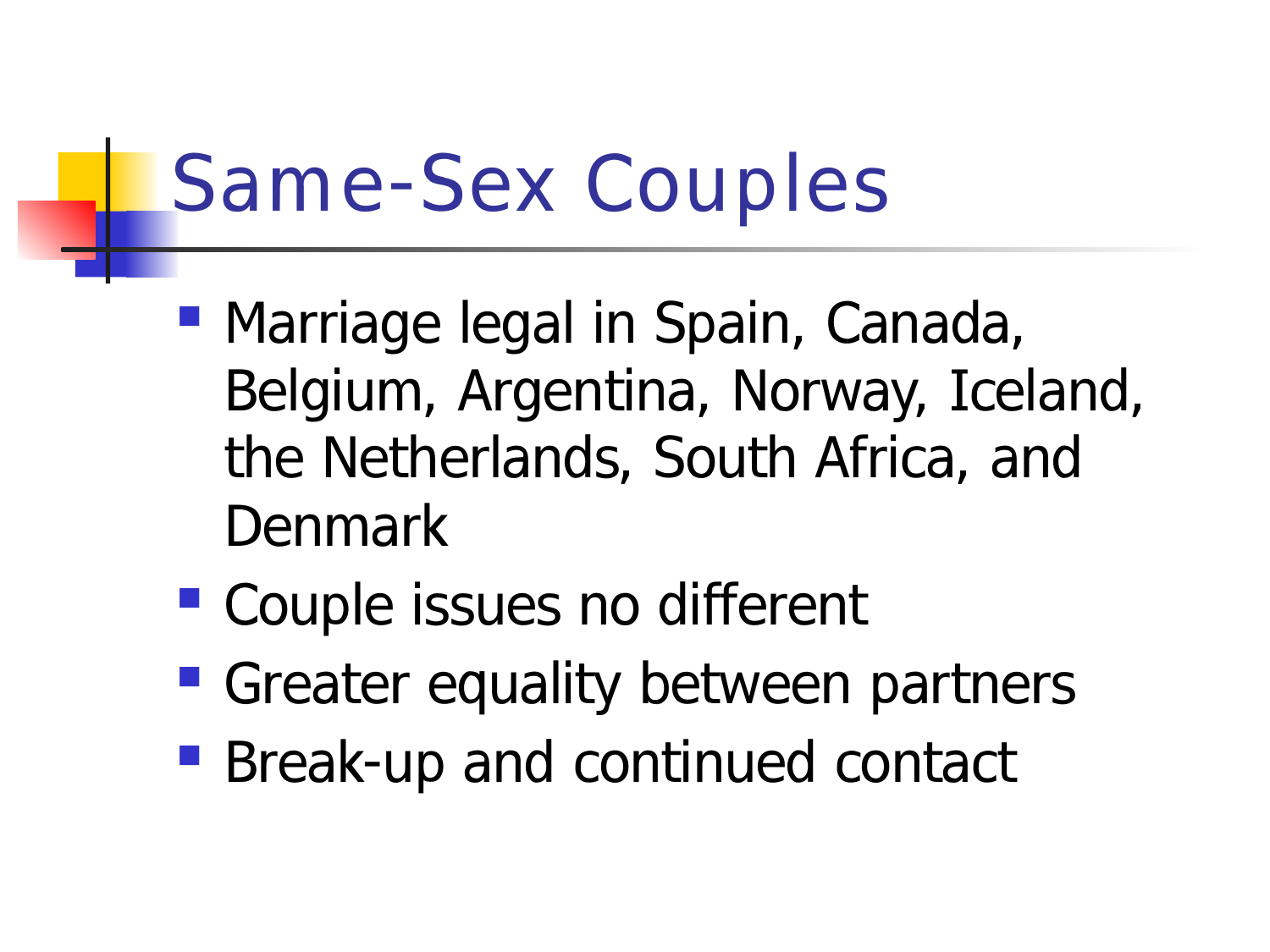

# Same-Sex Couples
Marriage legal in Spain, Canada, Belgium, Argentina, Norway, Iceland, the Netherlands, South Africa, and Denmark
Couple issues no different
Greater equality between partners
Break-up and continued contact